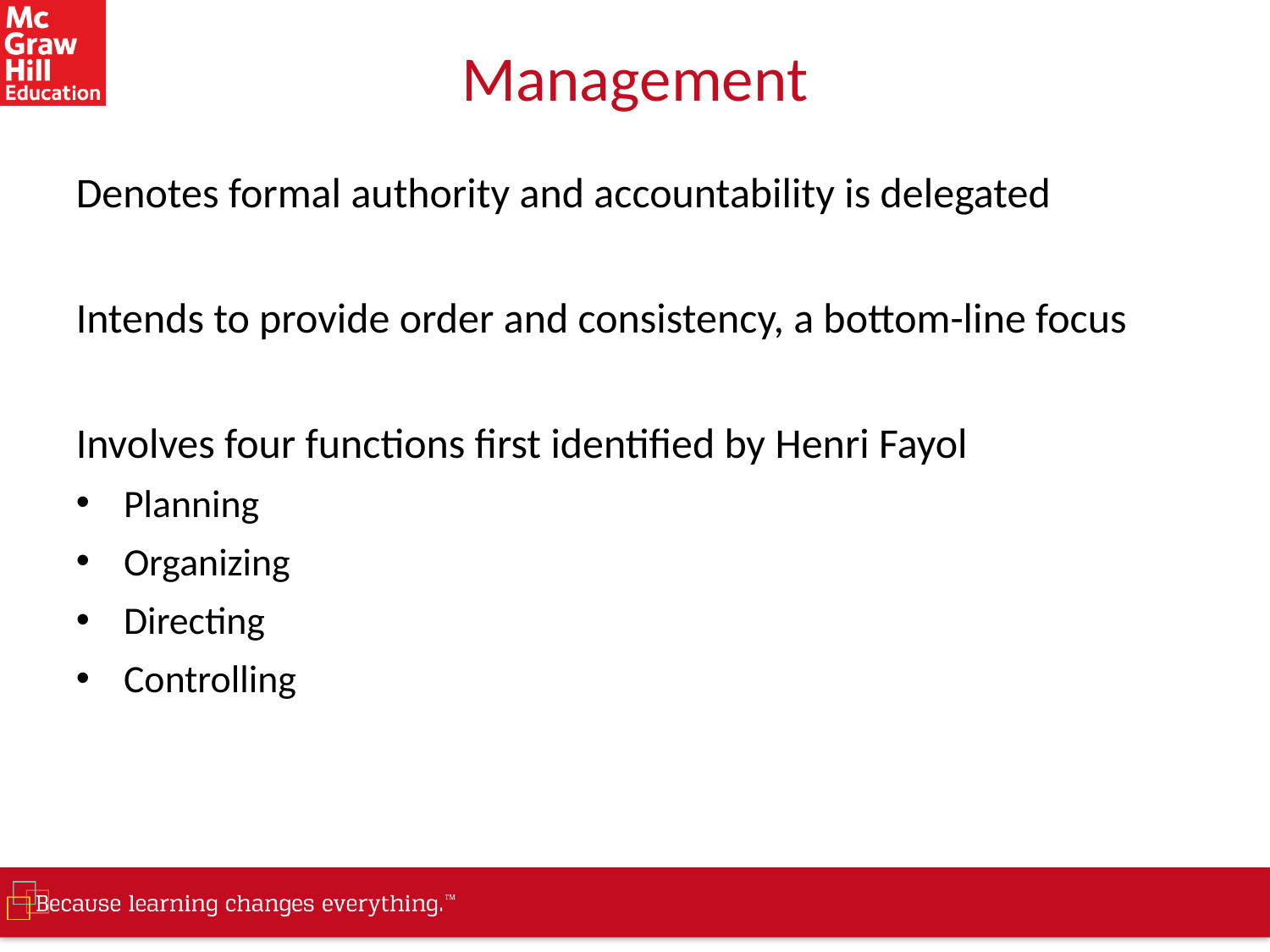

# Management
Denotes formal authority and accountability is delegated

Intends to provide order and consistency, a bottom-line focus

Involves four functions first identified by Henri Fayol
Planning
Organizing
Directing
Controlling